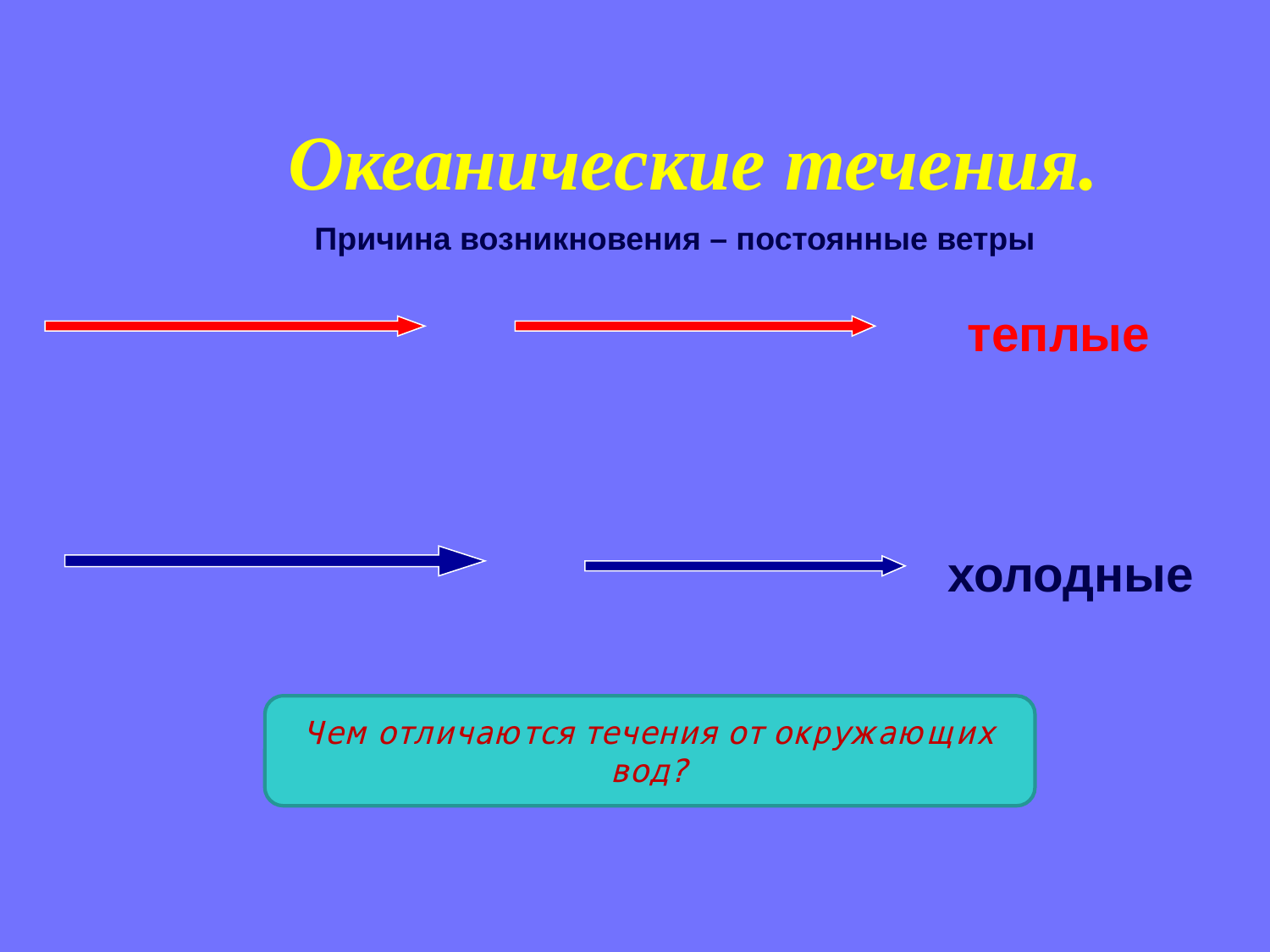

Океанические течения.
Причина возникновения – постоянные ветры
теплые

холодные

Чем отличаются течения от окружающих вод?